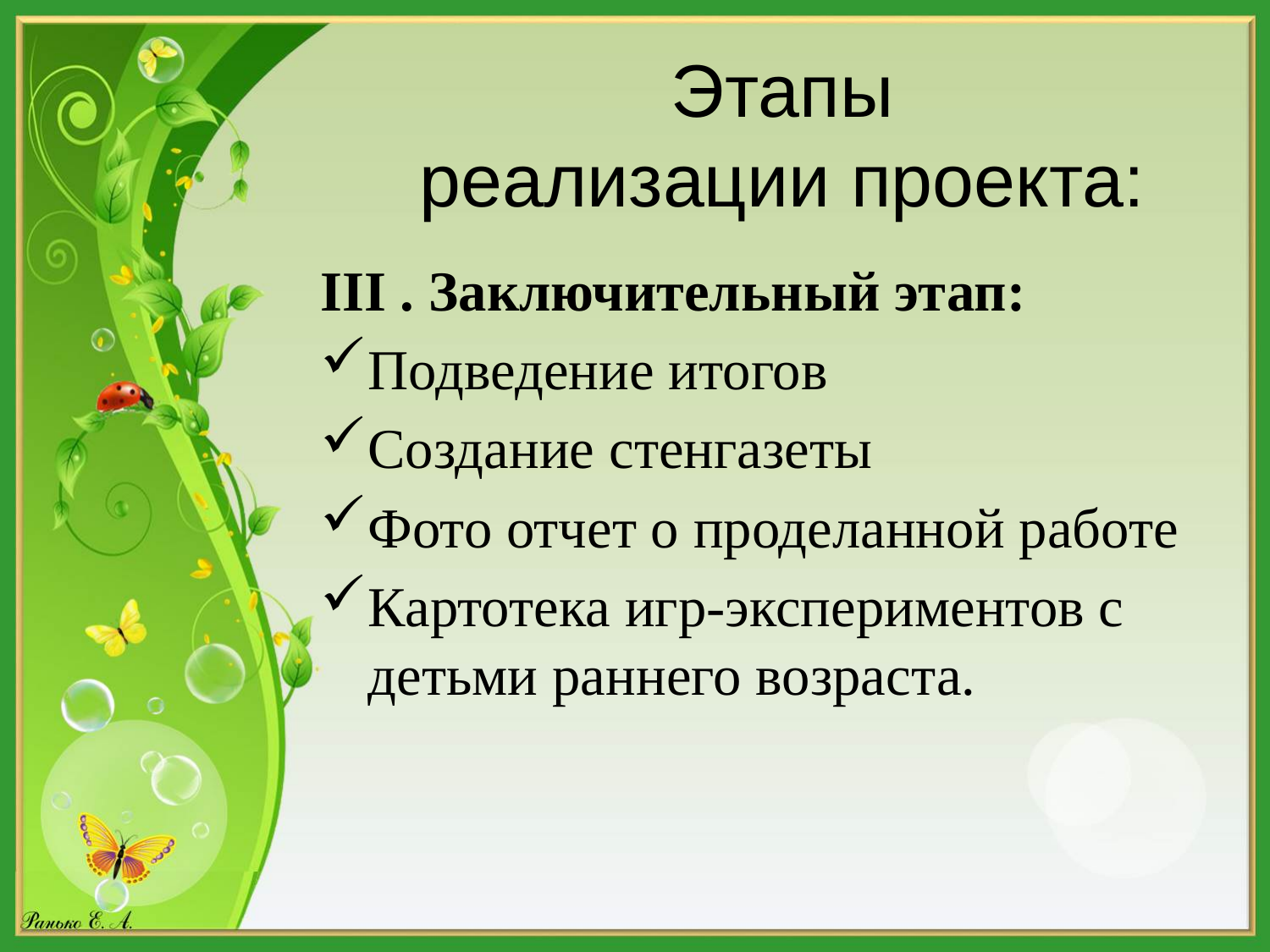

# Этапы реализации проекта:
III . Заключительный этап:
Подведение итогов
Создание стенгазеты
Фото отчет о проделанной работе
Картотека игр-экспериментов с детьми раннего возраста.